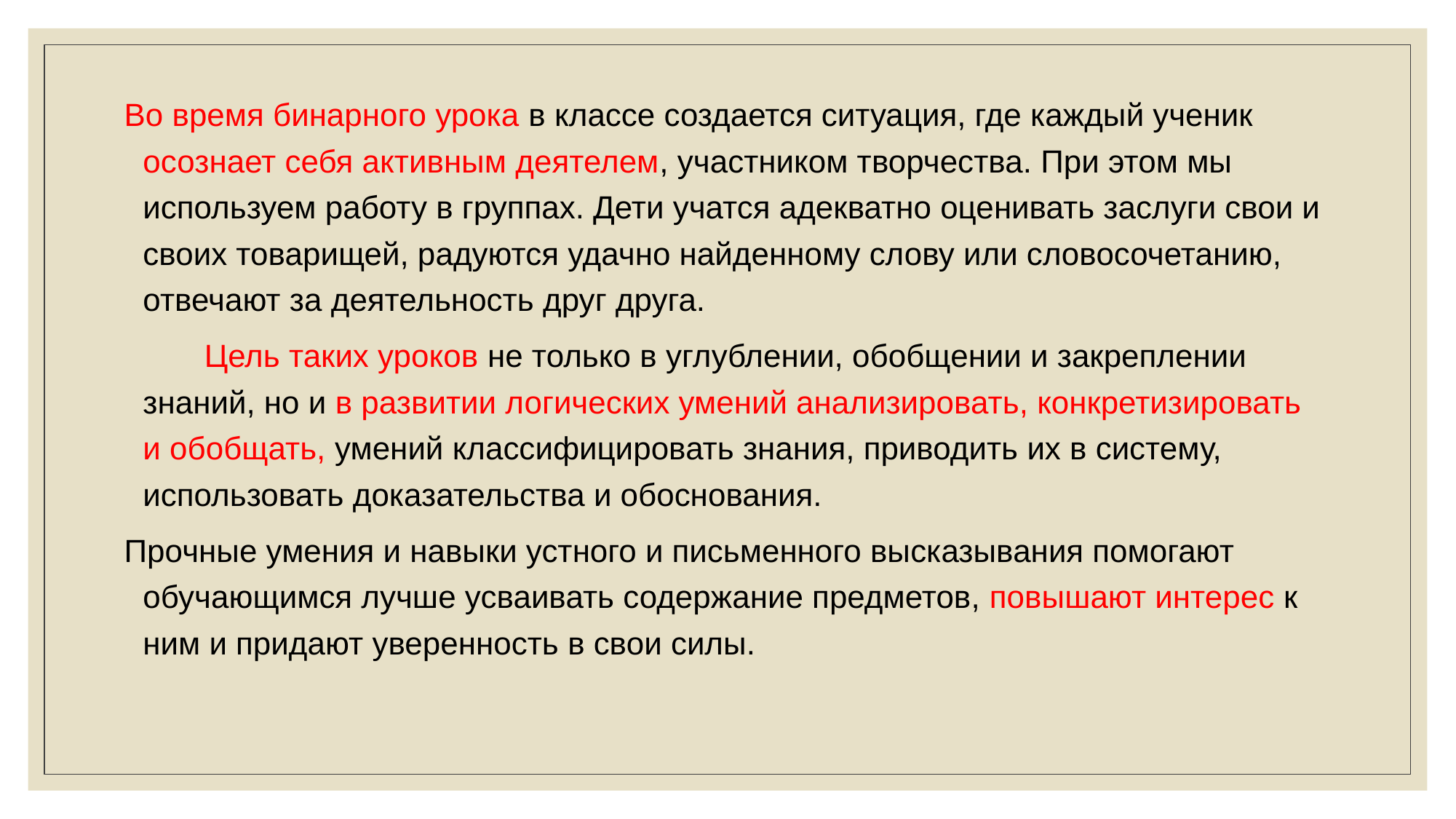

Во время бинарного урока в классе создается ситуация, где каждый ученик осознает себя активным деятелем, участником творчества. При этом мы используем работу в группах. Дети учатся адекватно оценивать заслуги свои и своих товарищей, радуются удачно найденному слову или словосочетанию, отвечают за деятельность друг друга.
         Цель таких уроков не только в углублении, обобщении и закреплении знаний, но и в развитии логических умений анализировать, конкретизировать и обобщать, умений классифицировать знания, приводить их в систему, использовать доказательства и обоснования.
Прочные умения и навыки устного и письменного высказывания помогают обучающимся лучше усваивать содержание предметов, повышают интерес к ним и придают уверенность в свои силы.